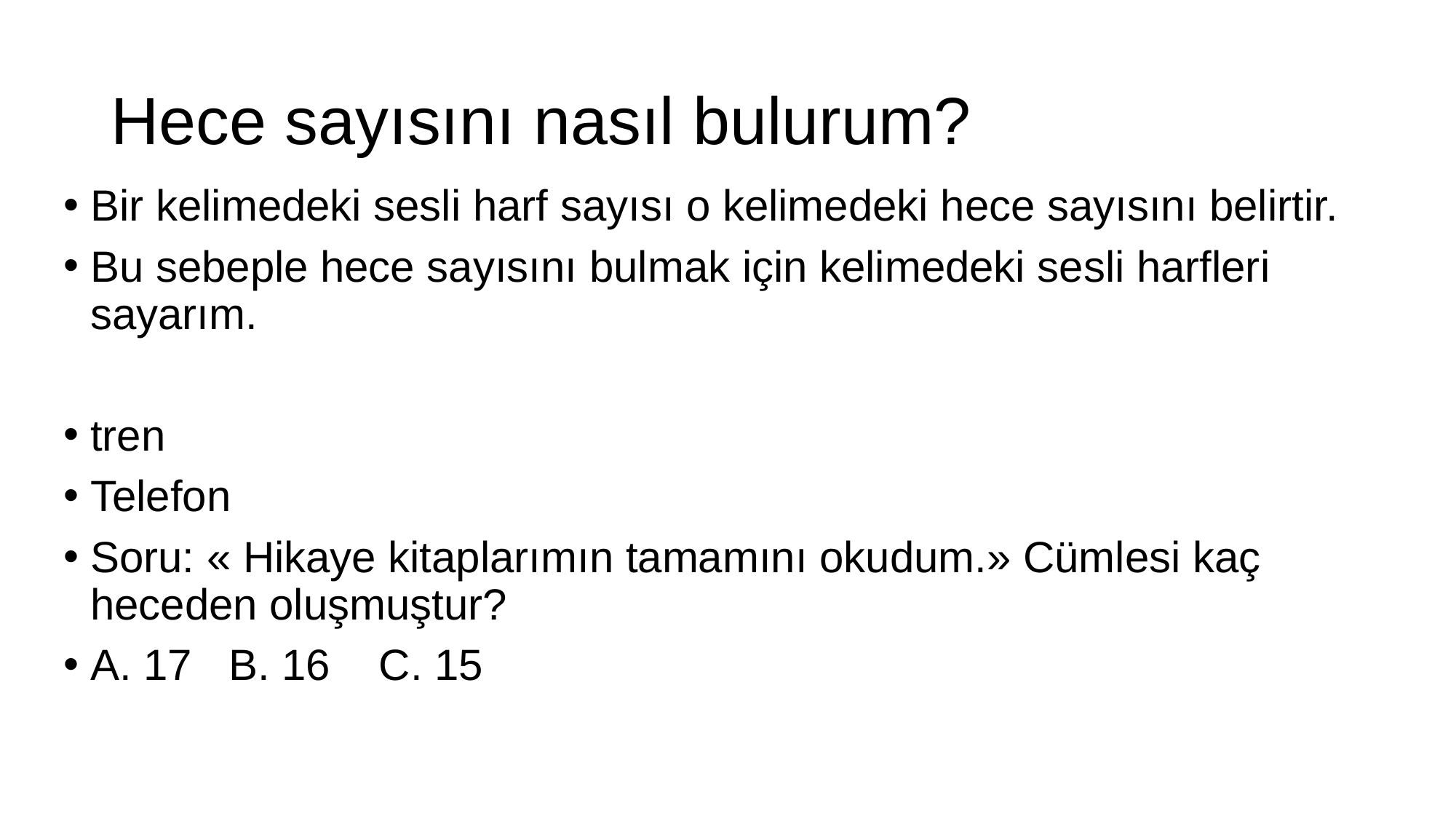

# Hece sayısını nasıl bulurum?
Bir kelimedeki sesli harf sayısı o kelimedeki hece sayısını belirtir.
Bu sebeple hece sayısını bulmak için kelimedeki sesli harfleri sayarım.

tren
Telefon
Soru: « Hikaye kitaplarımın tamamını okudum.» Cümlesi kaç heceden oluşmuştur?
A. 17   B. 16    C. 15